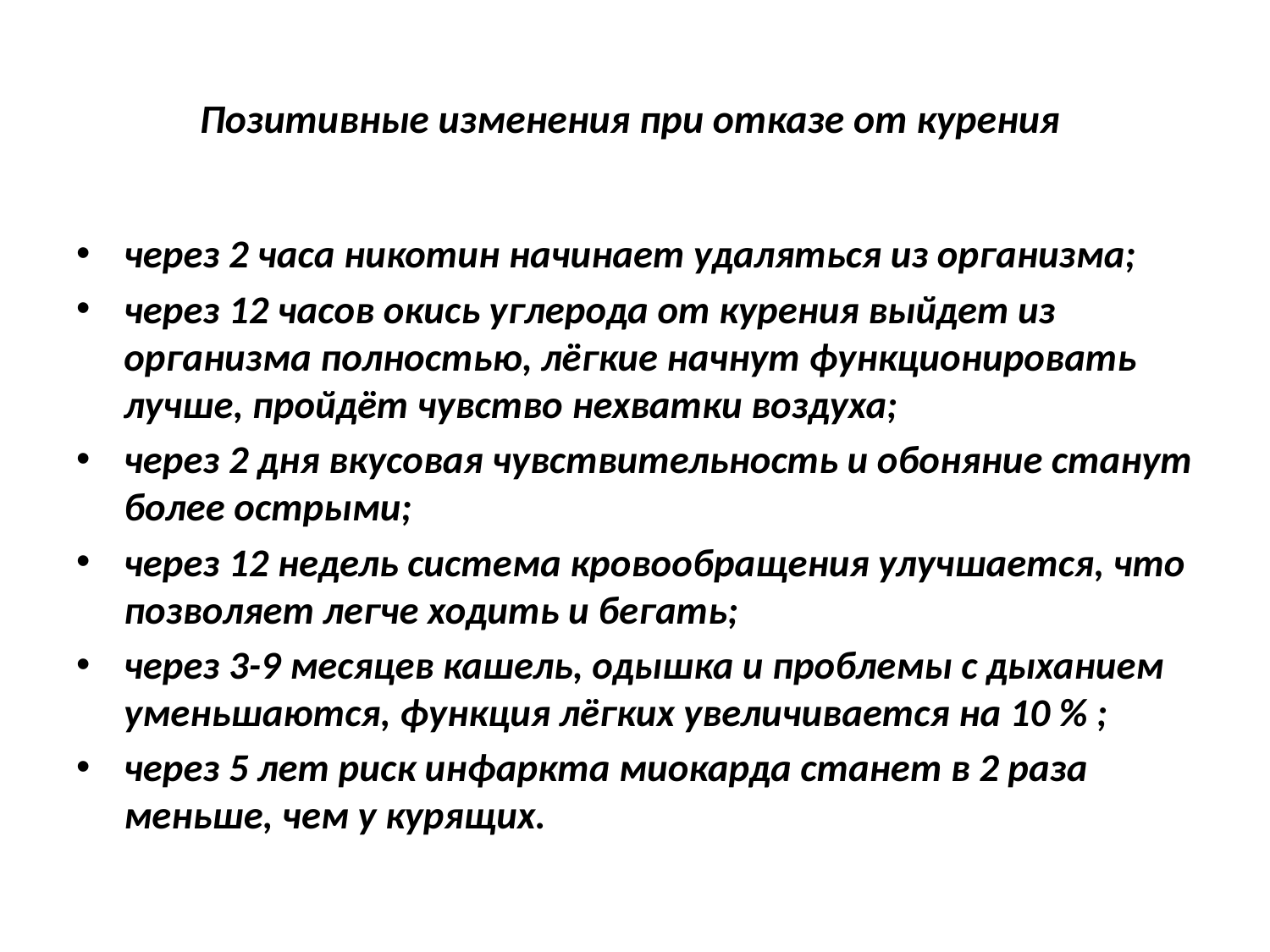

# Позитивные изменения при отказе от курения
через 2 часа никотин начинает удаляться из организма;
через 12 часов окись углерода от курения выйдет из организма полностью, лёгкие начнут функционировать лучше, пройдёт чувство нехватки воздуха;
через 2 дня вкусовая чувствительность и обоняние станут более острыми;
через 12 недель система кровообращения улучшается, что позволяет легче ходить и бегать;
через 3-9 месяцев кашель, одышка и проблемы с дыханием уменьшаются, функция лёгких увеличивается на 10 % ;
через 5 лет риск инфаркта миокарда станет в 2 раза меньше, чем у курящих.